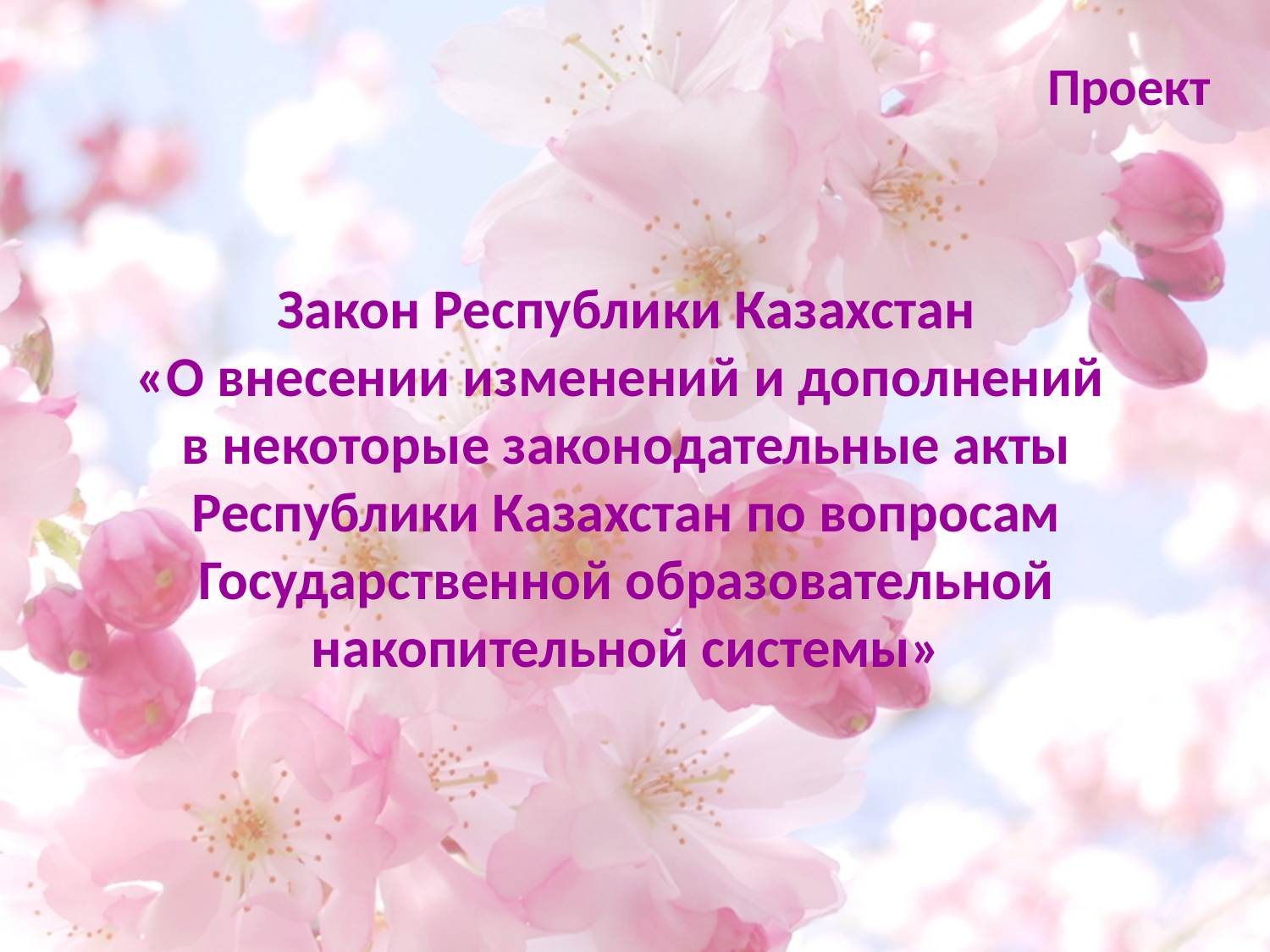

Проект
# Закон Республики Казахстан «О внесении изменений и дополнений в некоторые законодательные акты Республики Казахстан по вопросам Государственной образовательной накопительной системы»